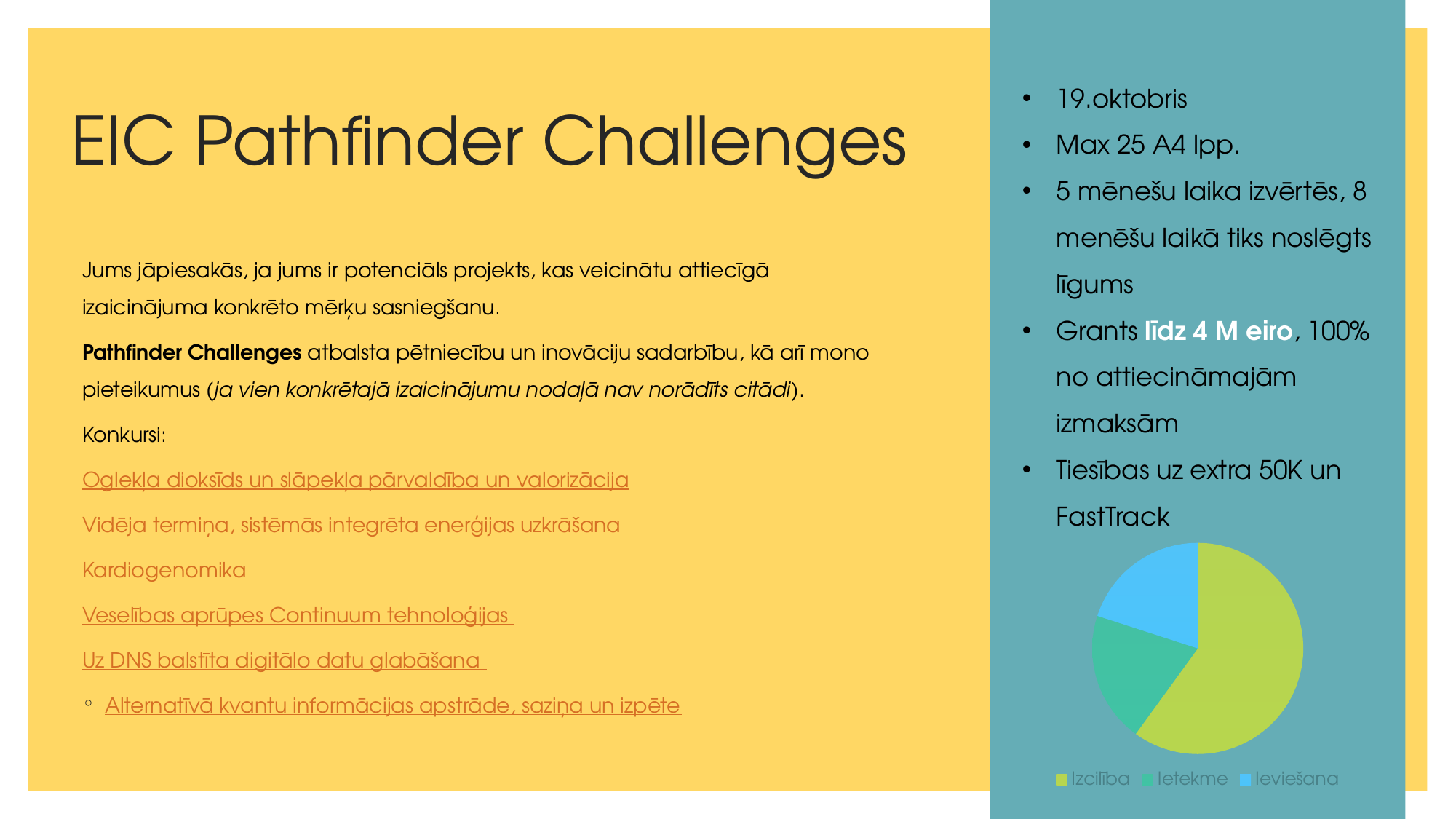

# EIC Pathfinder Challenges
19.oktobris
Max 25 A4 lpp.
5 mēnešu laika izvērtēs, 8 menēšu laikā tiks noslēgts līgums
Grants līdz 4 M eiro, 100% no attiecināmajām izmaksām
Tiesības uz extra 50K un FastTrack
Jums jāpiesakās, ja jums ir potenciāls projekts, kas veicinātu attiecīgā izaicinājuma konkrēto mērķu sasniegšanu.
Pathfinder Challenges atbalsta pētniecību un inovāciju sadarbību, kā arī mono pieteikumus (ja vien konkrētajā izaicinājumu nodaļā nav norādīts citādi).
Konkursi:
Oglekļa dioksīds un slāpekļa pārvaldība un valorizācija
Vidēja termiņa, sistēmās integrēta enerģijas uzkrāšana
Kardiogenomika
Veselības aprūpes Continuum tehnoloģijas
Uz DNS balstīta digitālo datu glabāšana
Alternatīvā kvantu informācijas apstrāde, saziņa un izpēte

### Chart

| Category | % |
|---|---|
| Izcilība | 0.6 |
| Ietekme | 0.2 |
| Ieviešana | 0.2 |